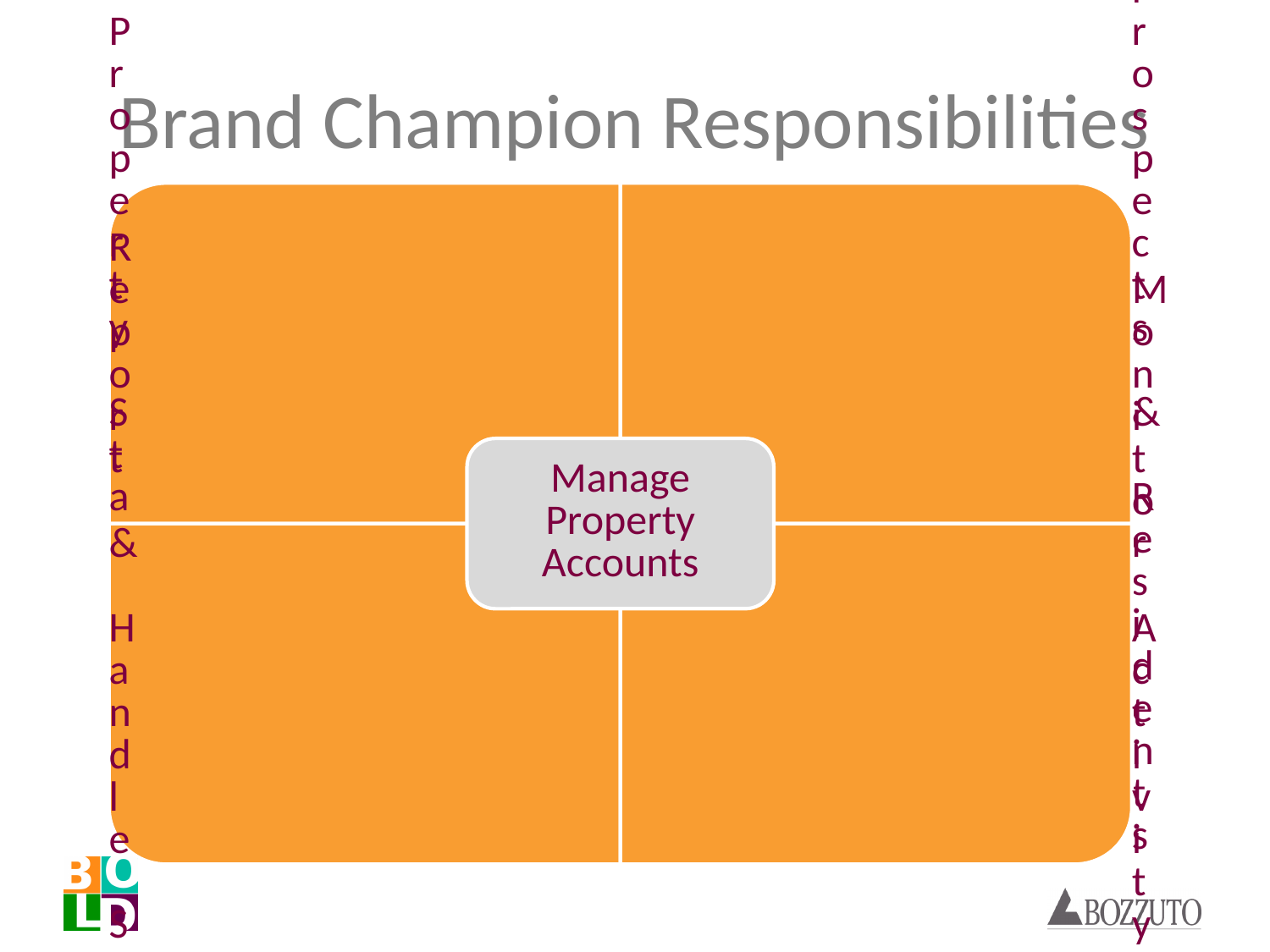

# Brand Champion Responsibilities
Manage Property Accounts